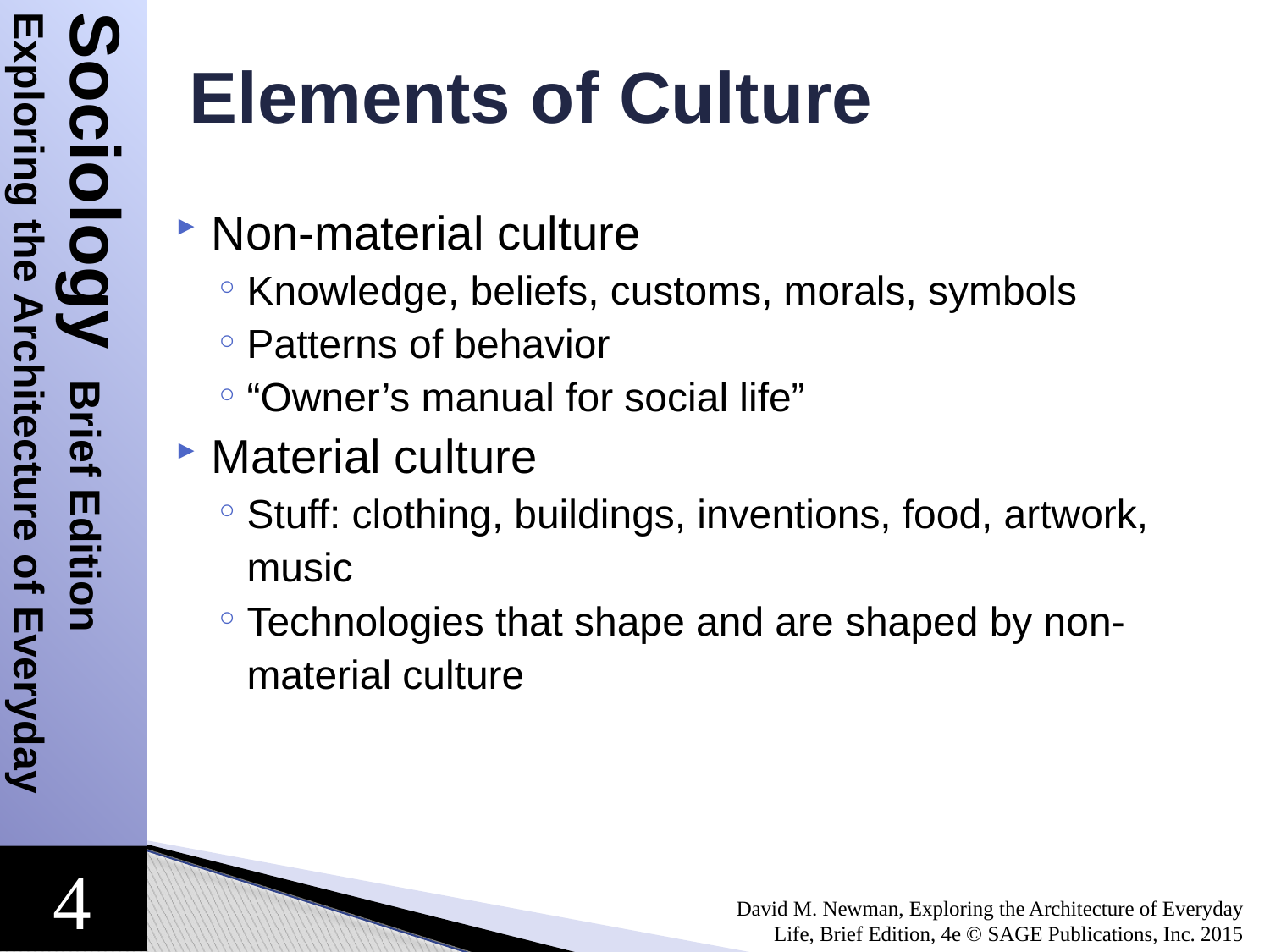

# Elements of Culture
Non-material culture
Knowledge, beliefs, customs, morals, symbols
Patterns of behavior
“Owner’s manual for social life”
Material culture
Stuff: clothing, buildings, inventions, food, artwork, music
Technologies that shape and are shaped by non-material culture
David M. Newman, Exploring the Architecture of Everyday Life, Brief Edition, 4e © SAGE Publications, Inc. 2015